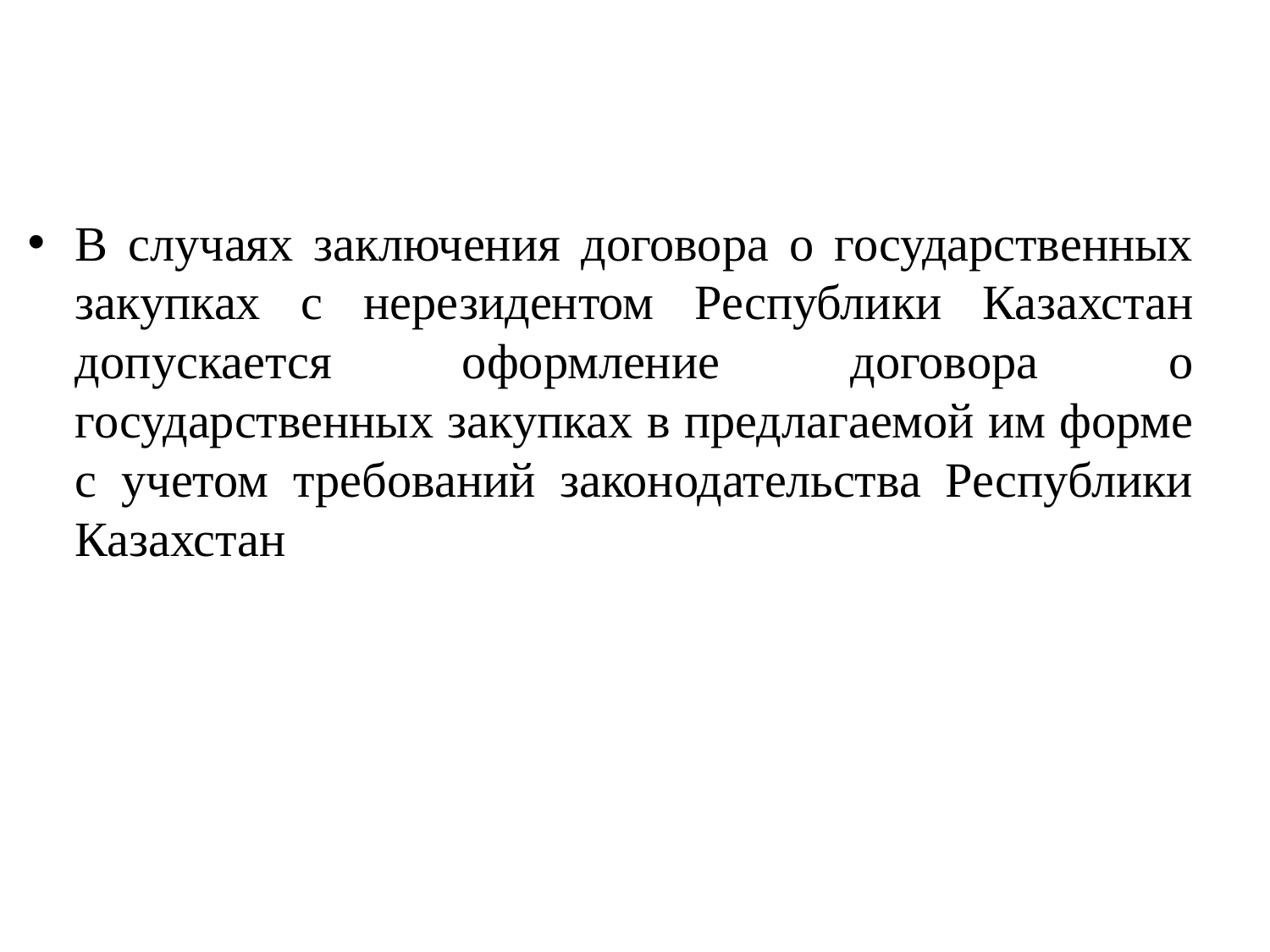

В случаях заключения договора о государственных закупках с нерезидентом Республики Казахстан допускается оформление договора о государственных закупках в предлагаемой им форме с учетом требований законодательства Республики Казахстан